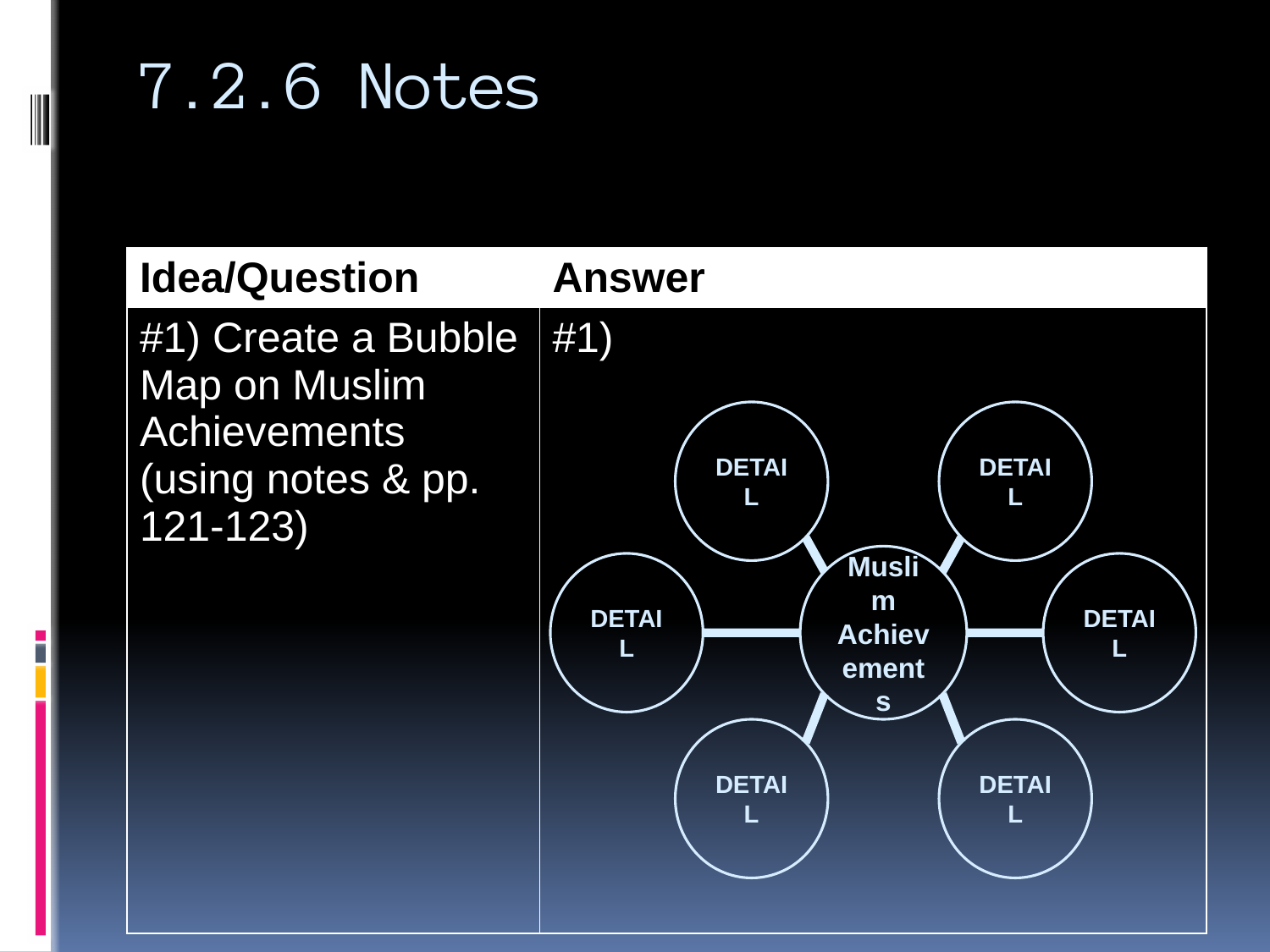

# 7.2.6 Notes
| Idea/Question | Answer |
| --- | --- |
| #1) Create a Bubble Map on Muslim Achievements (using notes & pp. 121-123) | #1) |
DETAIL
DETAIL
Muslim Achievements
DETAIL
DETAIL
DETAIL
DETAIL